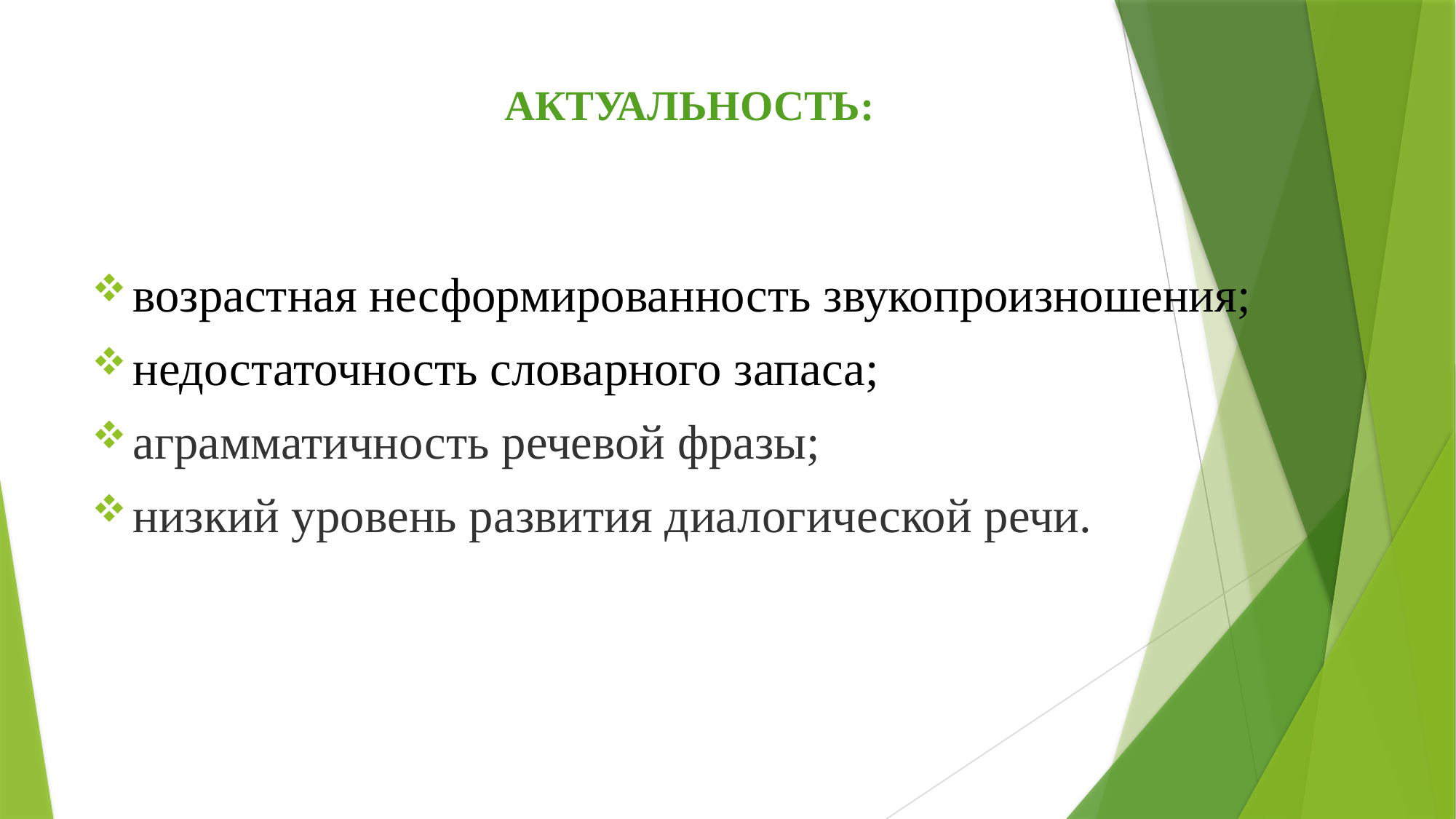

# АКТУАЛЬНОСТЬ:
возрастная несформированность звукопроизношения;
недостаточность словарного запаса;
аграмматичность речевой фразы;
низкий уровень развития диалогической речи.